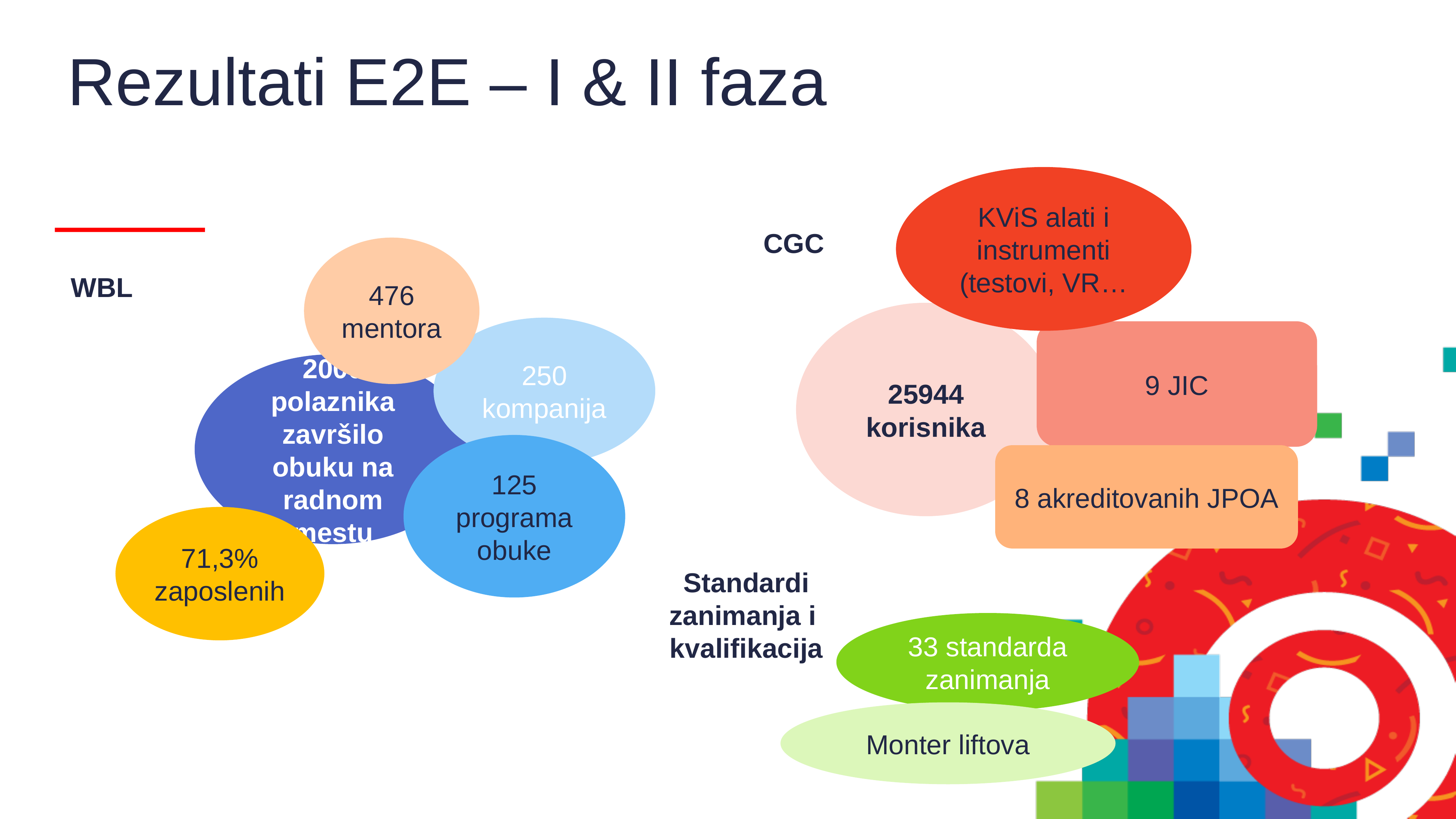

# Rezultati E2E – I & II faza
KViS alati i instrumenti (testovi, VR…
CGC
WBL
476 mentora
25944 korisnika
250 kompanija
9 JIC
2000 polaznika završilo obuku na radnom mestu

125 programa obuke
8 akreditovanih JPOA
71,3%
zaposlenih
Standardi zanimanja i  kvalifikacija
33 standarda zanimanja
Monter liftova